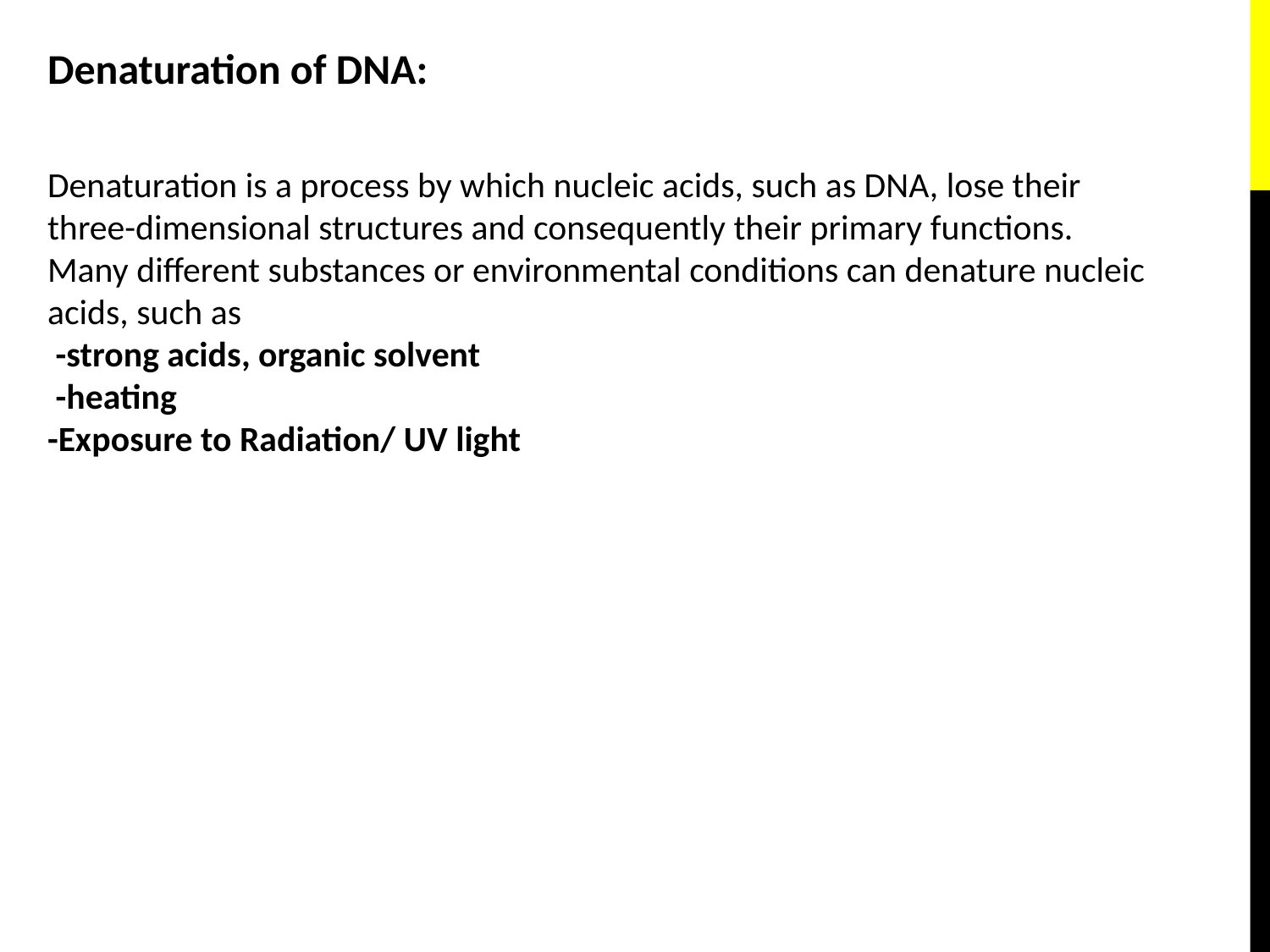

Denaturation of DNA:
Denaturation is a process by which nucleic acids, such as DNA, lose their three-dimensional structures and consequently their primary functions.
Many different substances or environmental conditions can denature nucleic acids, such as
 -strong acids, organic solvent
 -heating
-Exposure to Radiation/ UV light